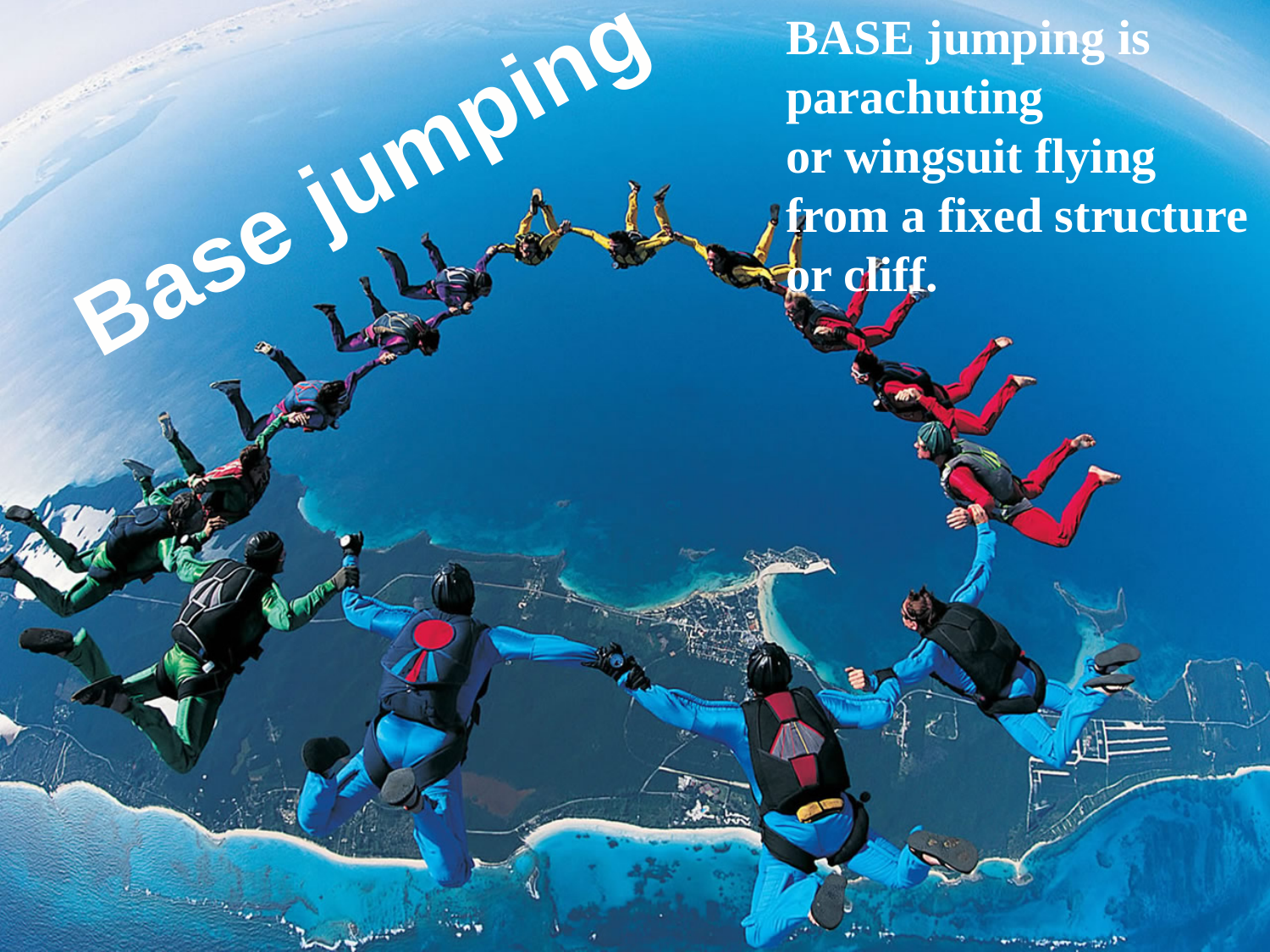

BASE jumping is parachuting or wingsuit flying from a fixed structure or cliff.
Base jumping